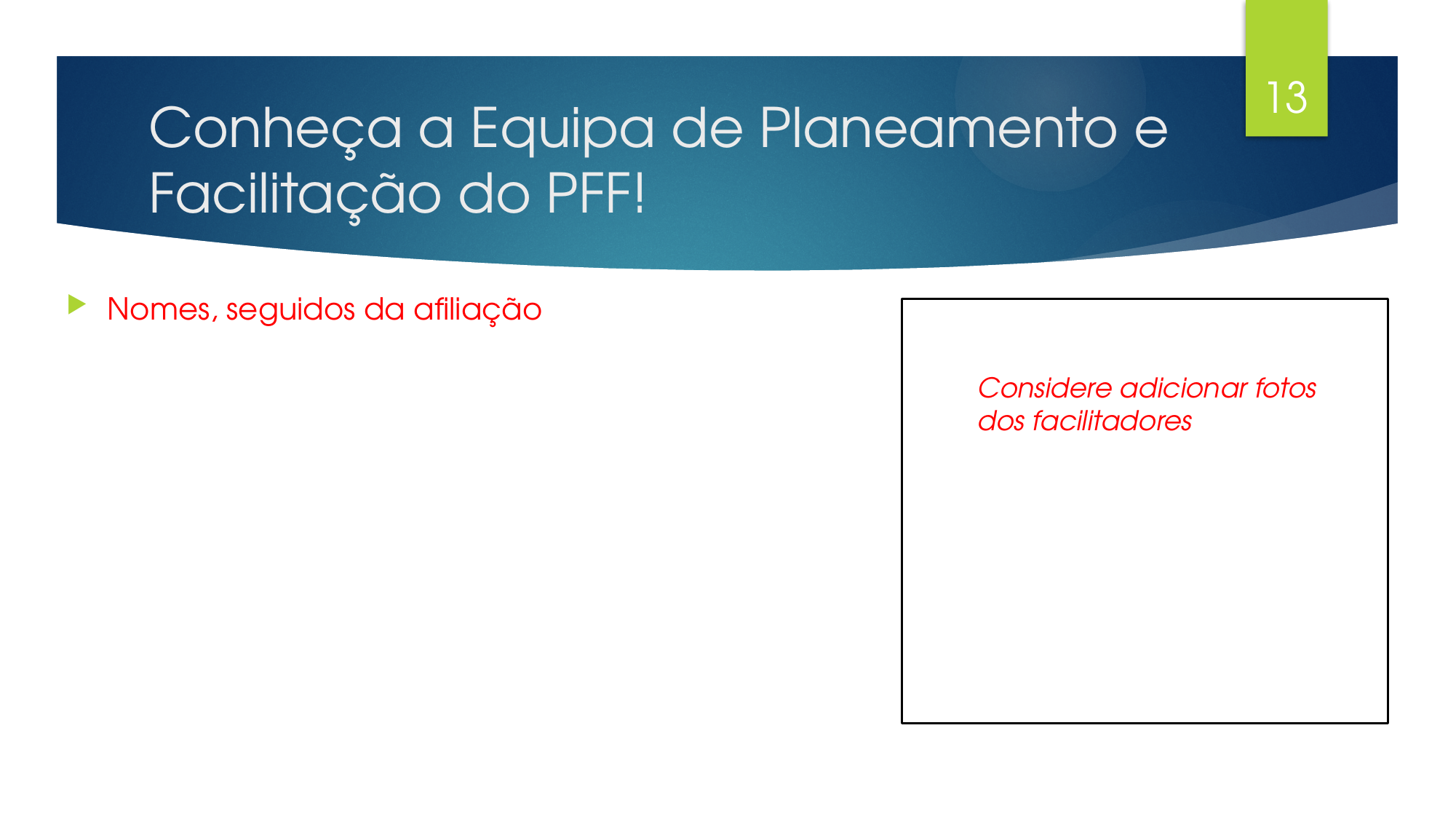

13
# Conheça a Equipa de Planeamento e Facilitação do PFF!
Nomes, seguidos da afiliação

Considere adicionar fotos dos facilitadores